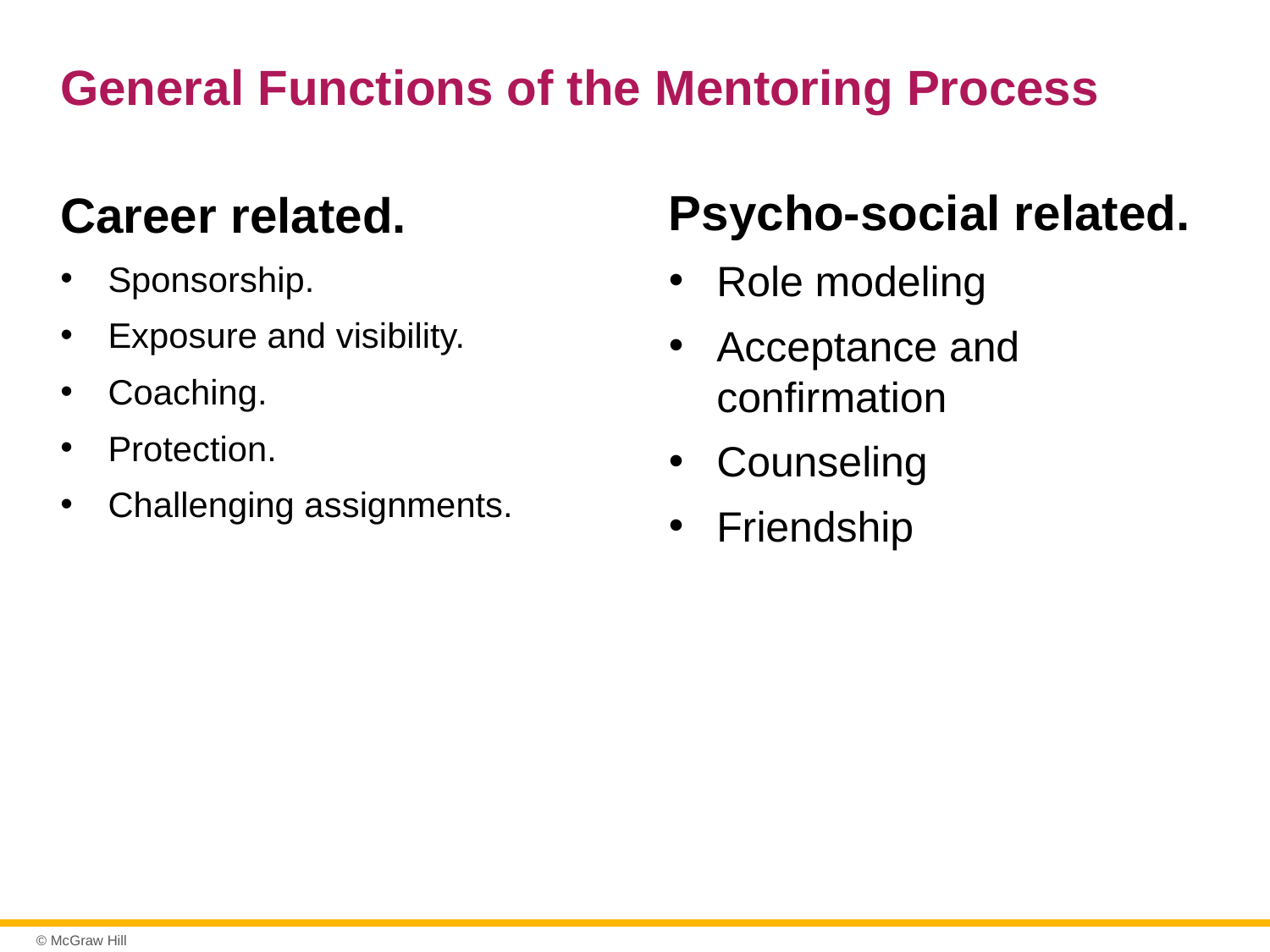

# General Functions of the Mentoring Process
Psycho-social related.
Role modeling
Acceptance and confirmation
Counseling
Friendship
Career related.
Sponsorship.
Exposure and visibility.
Coaching.
Protection.
Challenging assignments.